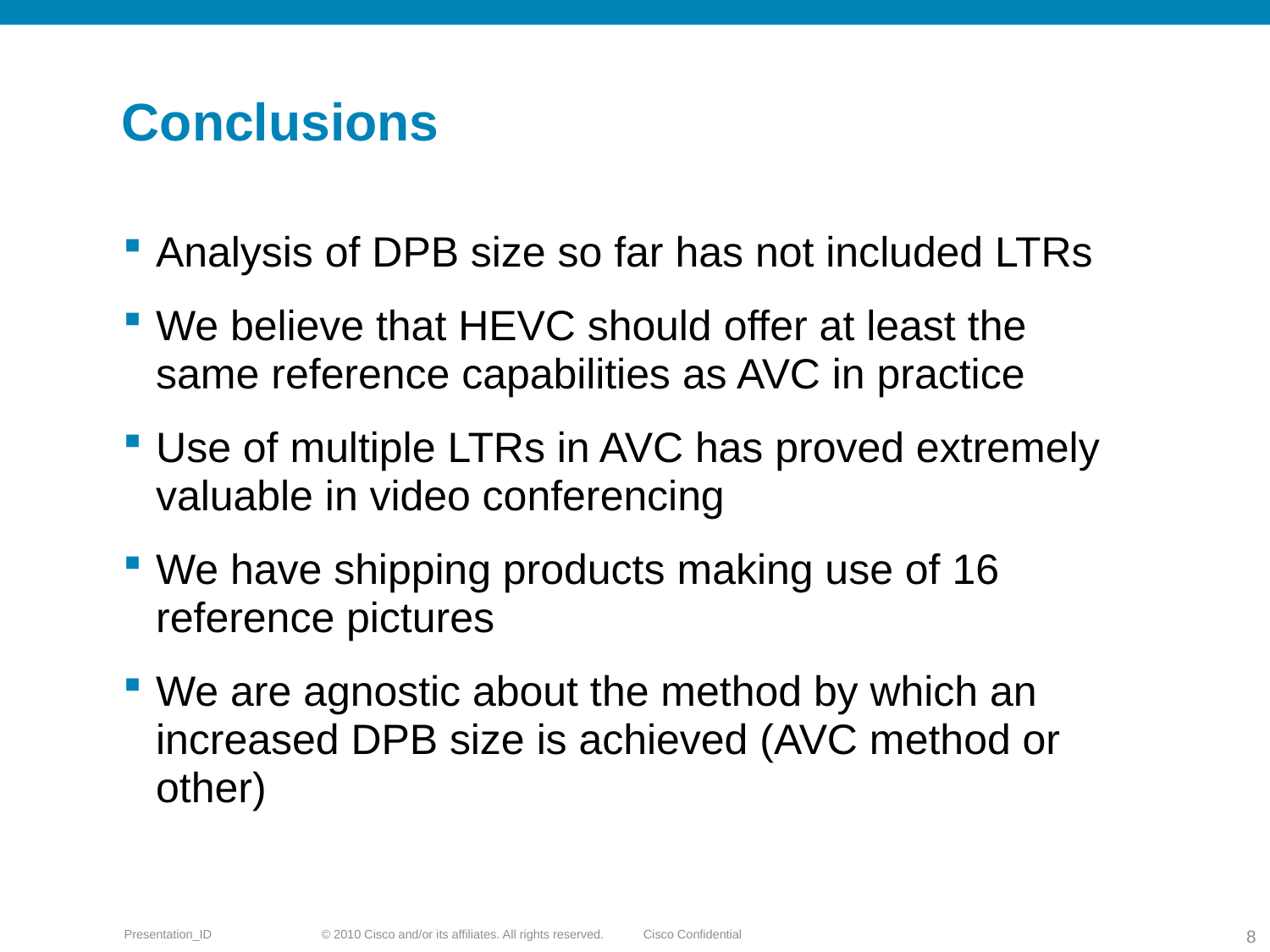

# Conclusions

Analysis of DPB size so far has not included LTRs
We believe that HEVC should offer at least the same reference capabilities as AVC in practice
Use of multiple LTRs in AVC has proved extremely valuable in video conferencing
We have shipping products making use of 16 reference pictures
We are agnostic about the method by which an increased DPB size is achieved (AVC method or other)